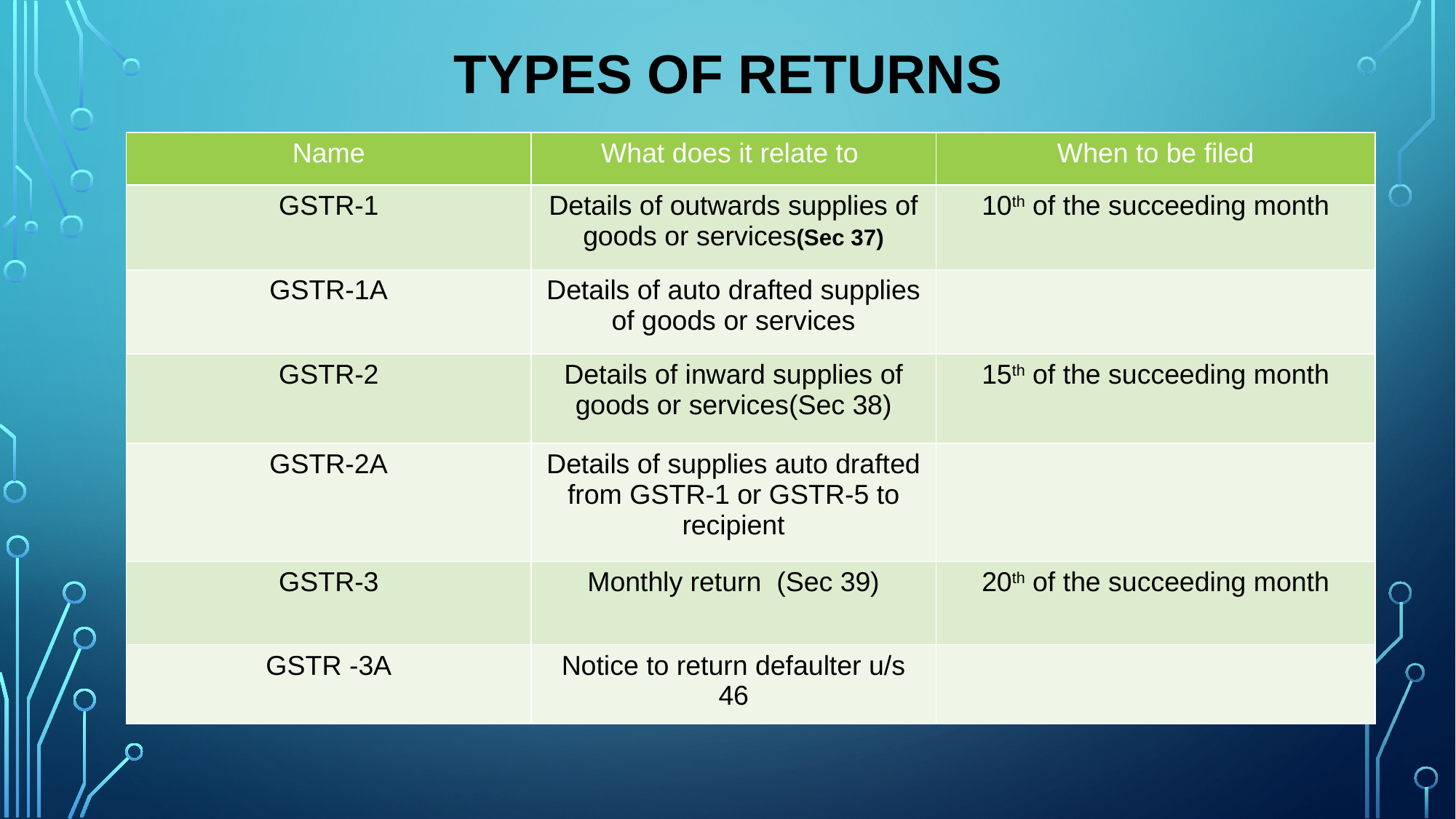

# Types of Returns
| Name | What does it relate to | When to be filed |
| --- | --- | --- |
| GSTR-1 | Details of outwards supplies of goods or services(Sec 37) | 10th of the succeeding month |
| GSTR-1A | Details of auto drafted supplies of goods or services |  |
| GSTR-2 | Details of inward supplies of goods or services(Sec 38) | 15th of the succeeding month |
| GSTR-2A | Details of supplies auto drafted from GSTR-1 or GSTR-5 to recipient |  |
| GSTR-3 | Monthly return (Sec 39) | 20th of the succeeding month |
| GSTR -3A | Notice to return defaulter u/s 46 |  |